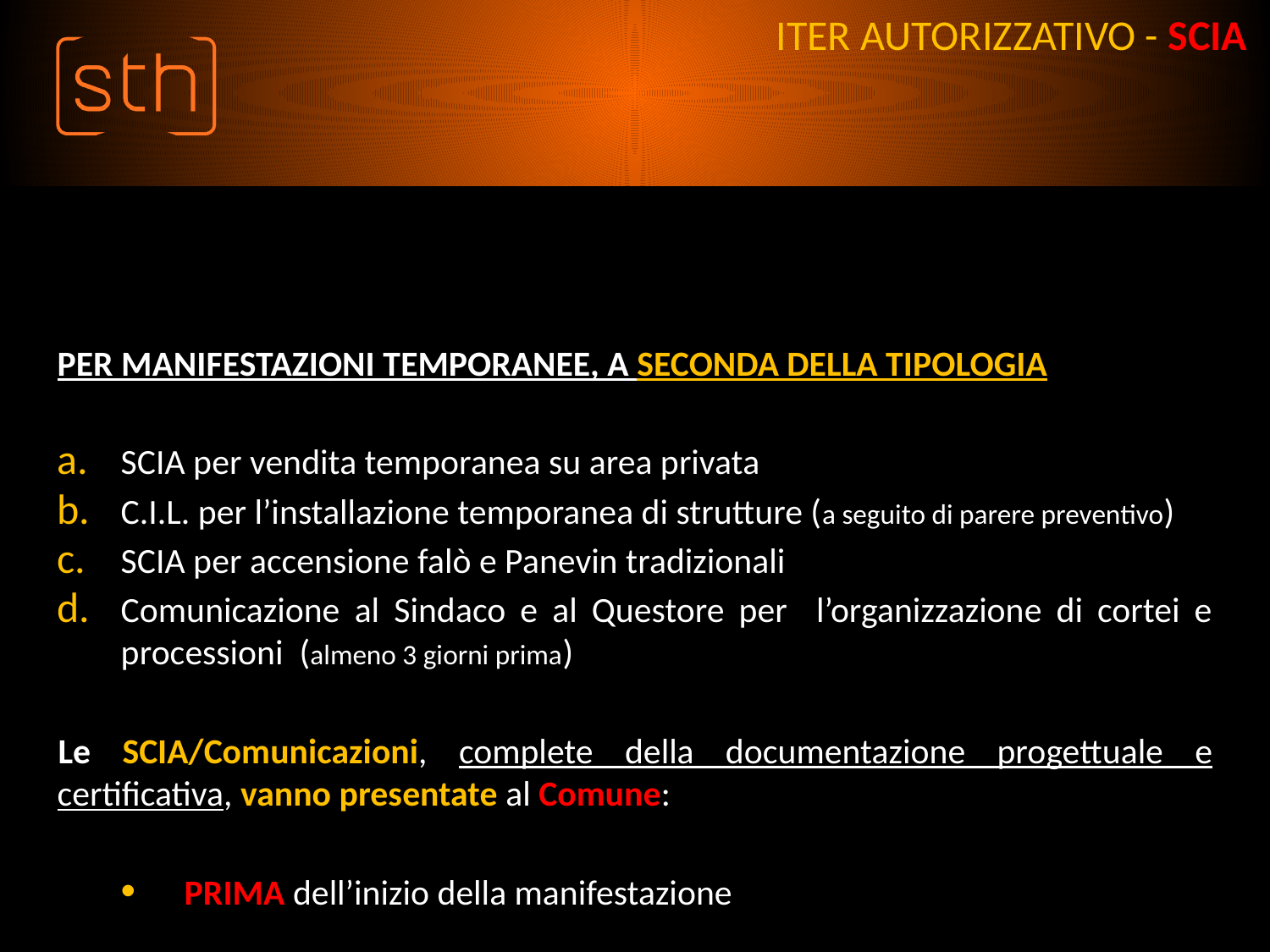

# ITER AUTORIZZATIVO - SCIA

PER MANIFESTAZIONI TEMPORANEE, A SECONDA DELLA TIPOLOGIA

SCIA per vendita temporanea su area privata
C.I.L. per l’installazione temporanea di strutture (a seguito di parere preventivo)
SCIA per accensione falò e Panevin tradizionali
Comunicazione al Sindaco e al Questore per  l’organizzazione di cortei e processioni  (almeno 3 giorni prima)

Le SCIA/Comunicazioni, complete della documentazione progettuale e certificativa, vanno presentate al Comune:

PRIMA dell’inizio della manifestazione